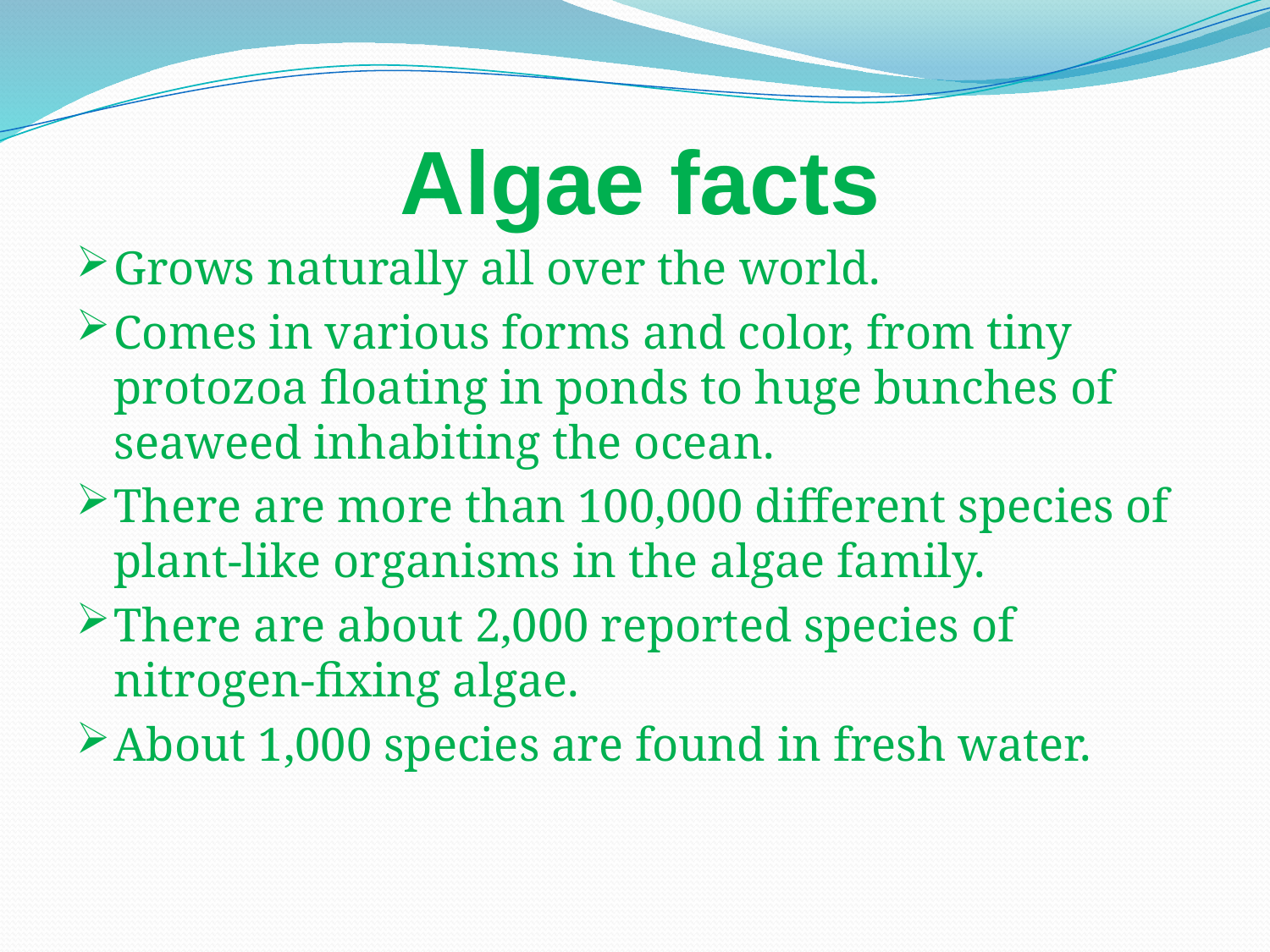

# Algae facts
Grows naturally all over the world.
Comes in various forms and color, from tiny protozoa floating in ponds to huge bunches of seaweed inhabiting the ocean.
There are more than 100,000 different species of plant-like organisms in the algae family.
There are about 2,000 reported species of nitrogen-fixing algae.
About 1,000 species are found in fresh water.